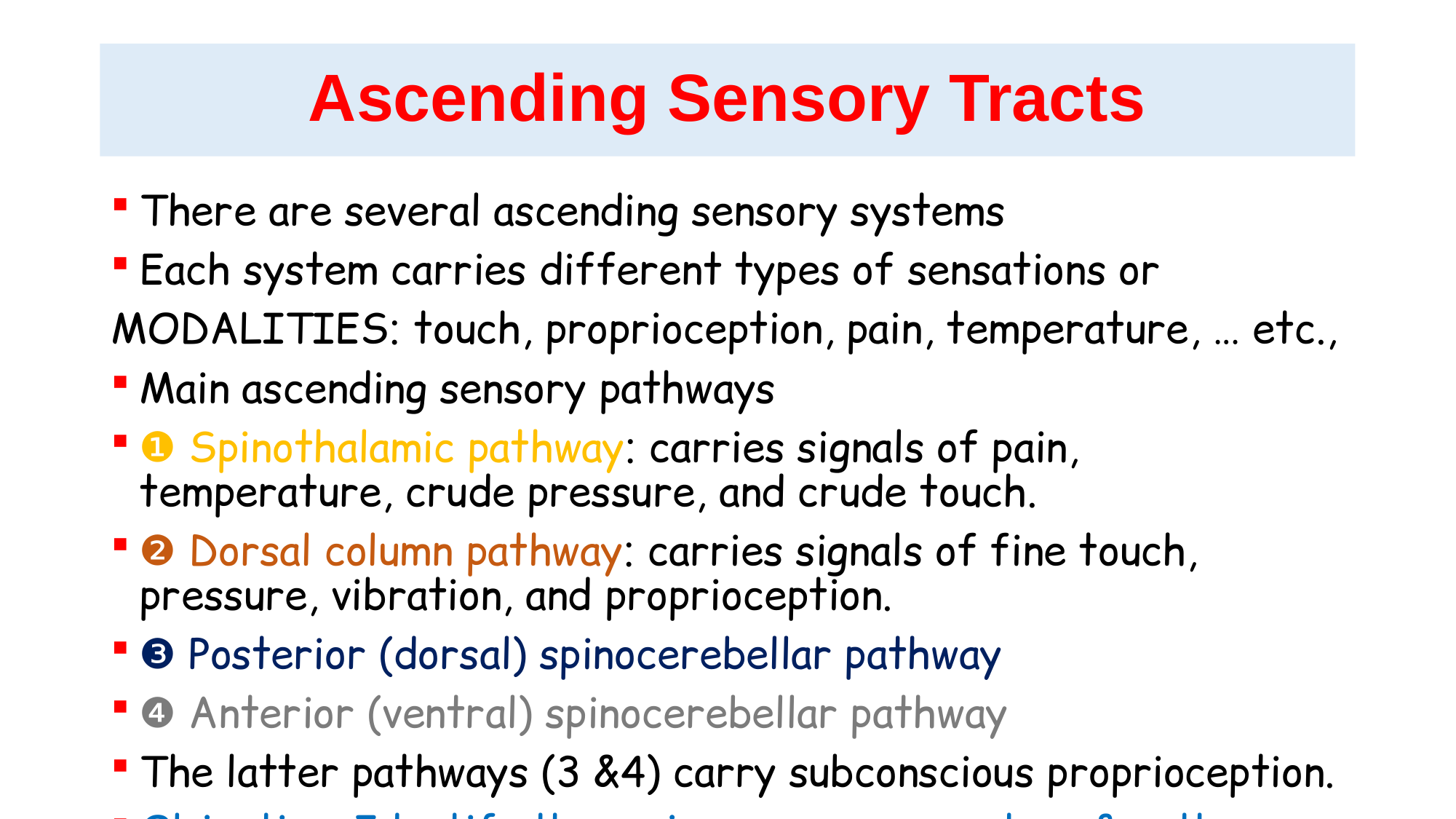

# Ascending Sensory Tracts
There are several ascending sensory systems
Each system carries different types of sensations or
MODALITIES: touch, proprioception, pain, temperature, … etc.,
Main ascending sensory pathways
❶ Spinothalamic pathway: carries signals of pain,  temperature, crude pressure, and crude touch.
❷ Dorsal column pathway: carries signals of fine touch,  pressure, vibration, and proprioception.
❸ Posterior (dorsal) spinocerebellar pathway
❹ Anterior (ventral) spinocerebellar pathway
The latter pathways (3 &4) carry subconscious proprioception.
Objective: Identify the major sensory receptors & pathways